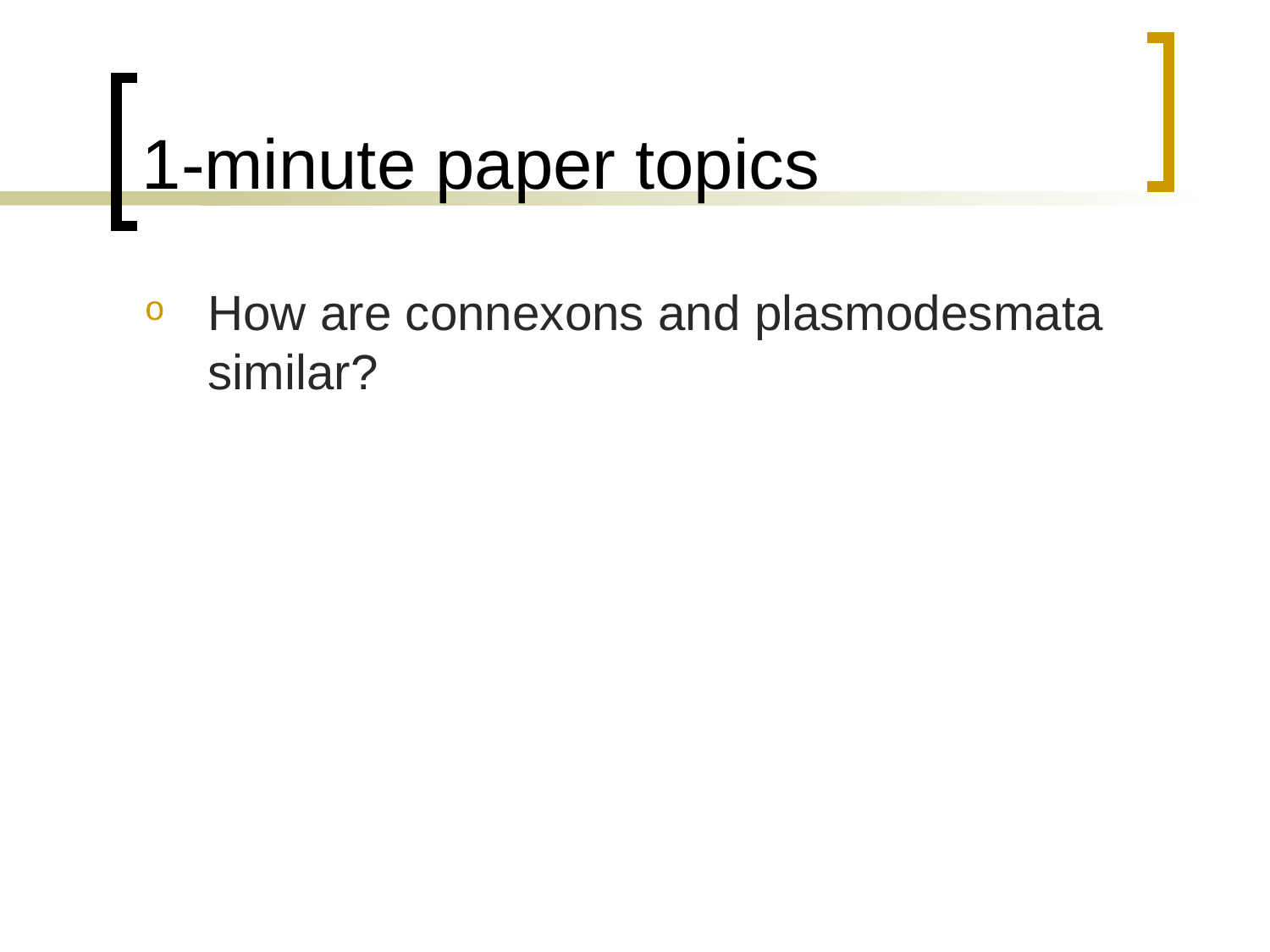

# 1-minute paper topics
How are connexons and plasmodesmata similar?